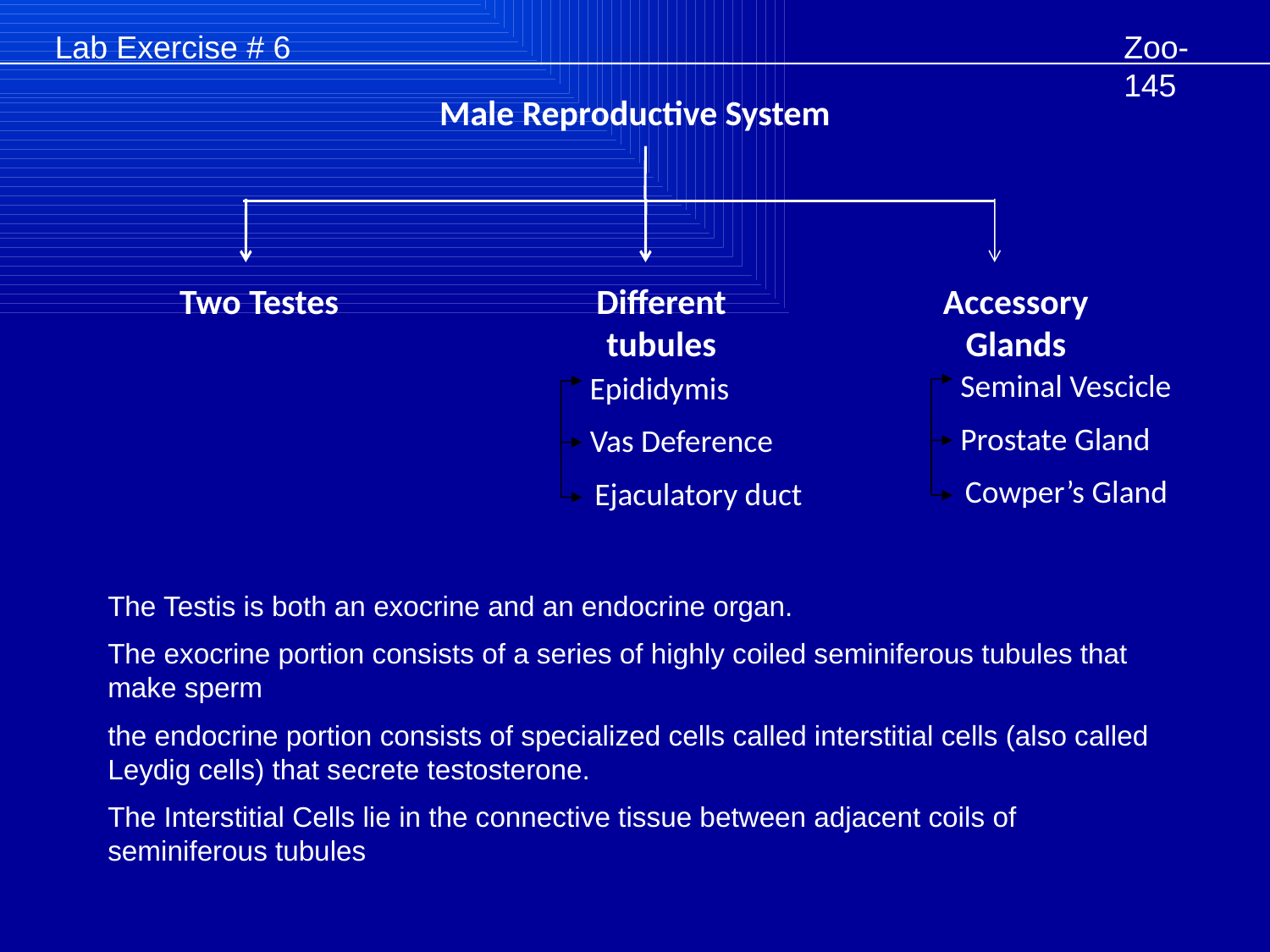

Lab Exercise # 6
Zoo- 145

Male Reproductive System
Two Testes
Different tubules
Accessory Glands
Seminal Vescicle
Epididymis

Prostate Gland
Vas Deference

Cowper’s Gland
Ejaculatory duct

The Testis is both an exocrine and an endocrine organ.
The exocrine portion consists of a series of highly coiled seminiferous tubules that make sperm
the endocrine portion consists of specialized cells called interstitial cells (also called Leydig cells) that secrete testosterone.
The Interstitial Cells lie in the connective tissue between adjacent coils of seminiferous tubules